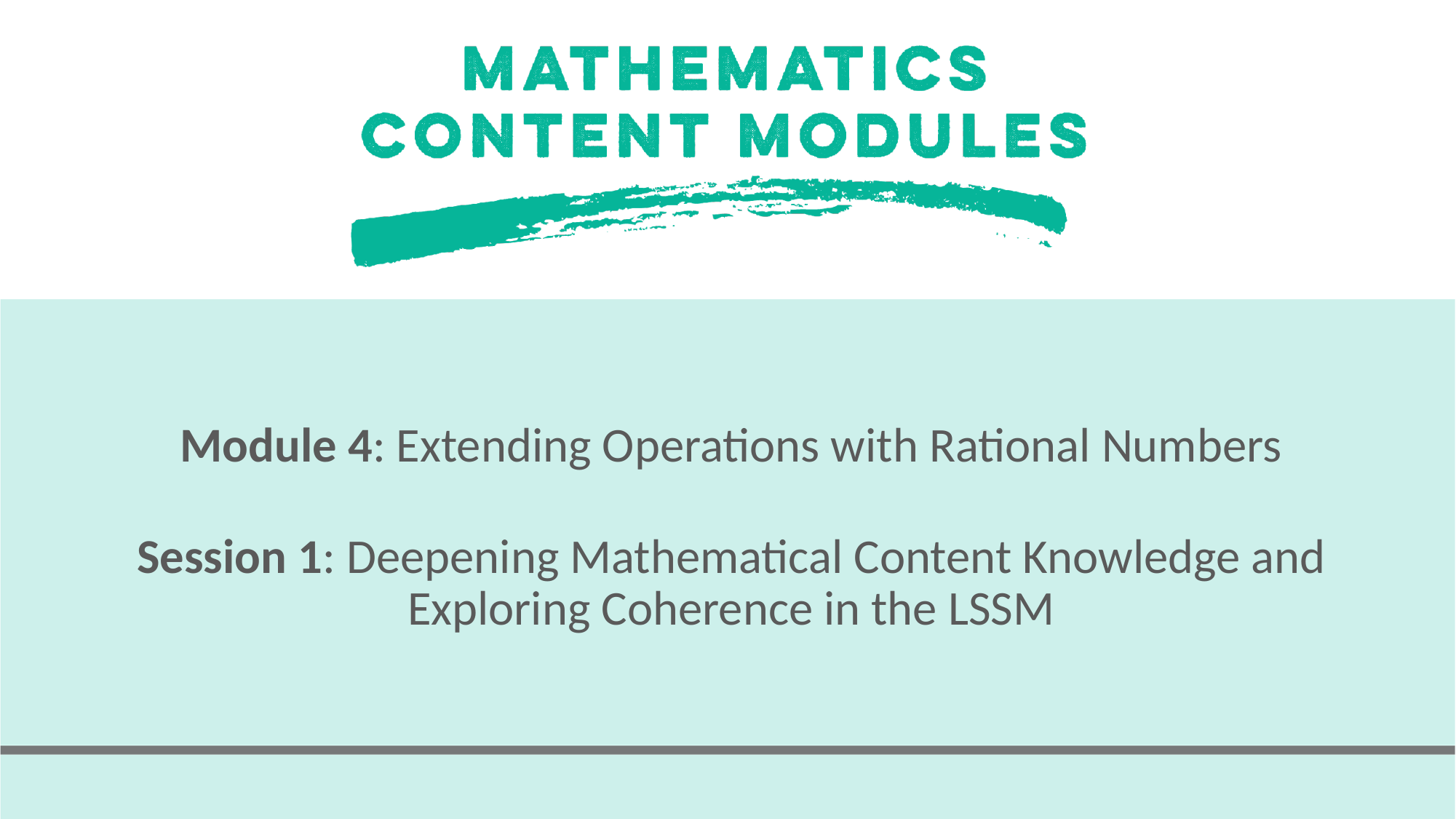

# Module 4: Extending Operations with Rational Numbers Session 1: Deepening Mathematical Content Knowledge and Exploring Coherence in the LSSM